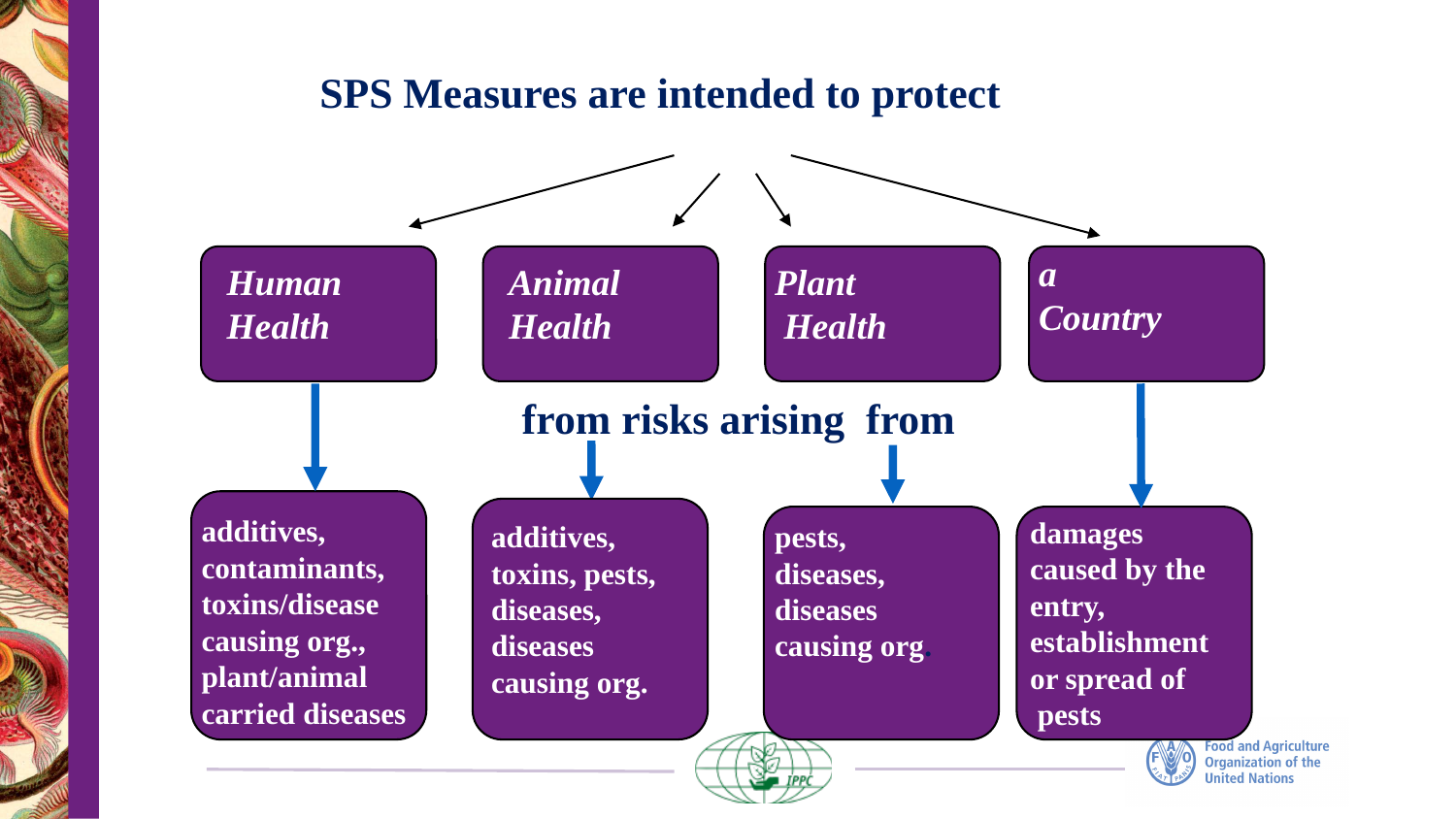

SPS Measures are intended to protect

a
Country

Plant
 Health

Human Health

Animal Health

from risks arising  from

additives,
contaminants,
toxins/disease causing org.,
plant/animal carried diseases

damages
caused by the entry,
establishment
or spread of
 pests
additives,
toxins, pests,
diseases,
diseases
causing org.
pests,
diseases, diseases
causing org.